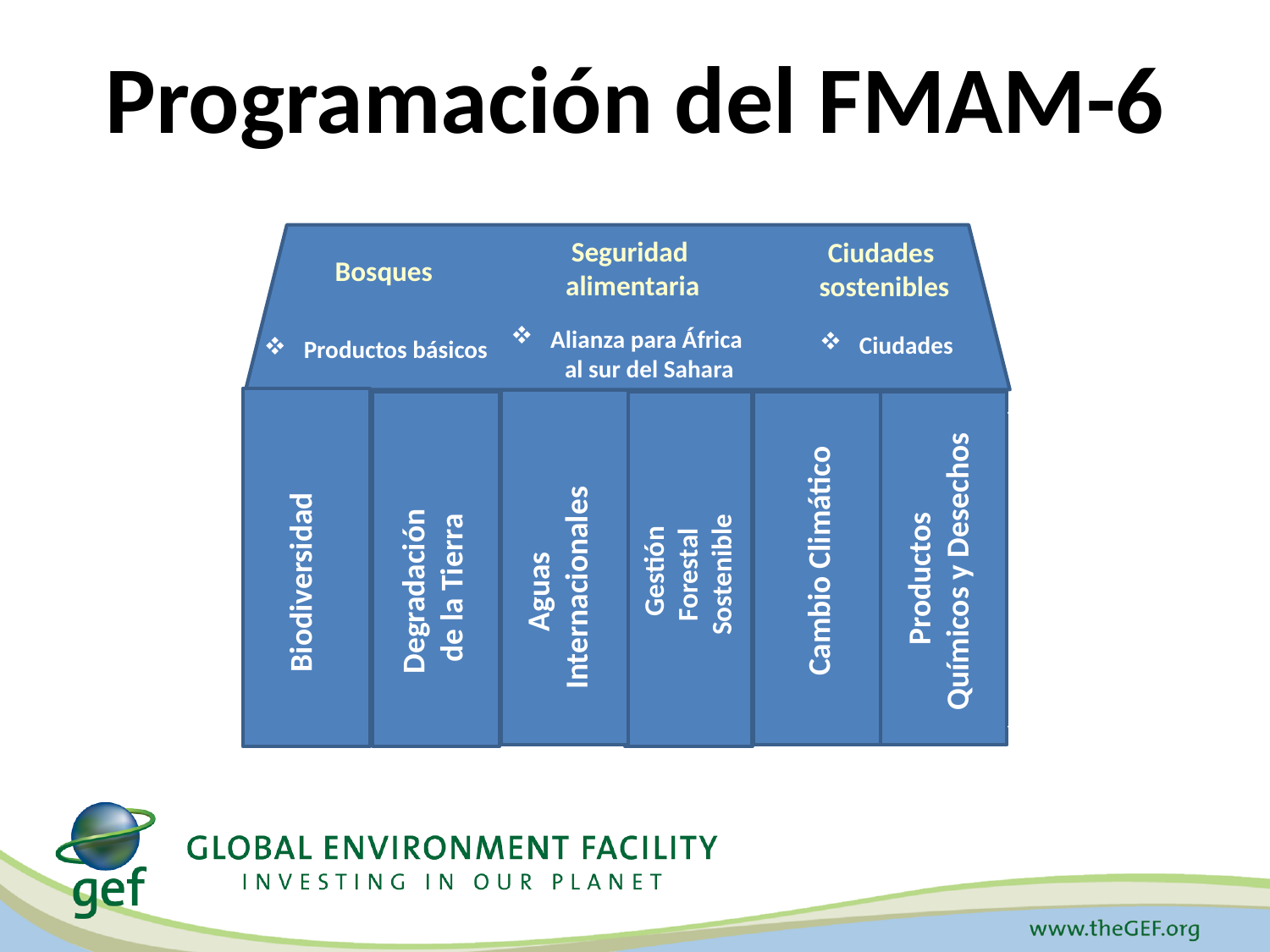

Programación del FMAM-6

Seguridad
alimentaria
Ciudades
sostenibles
Bosques
Alianza para África
al sur del Sahara
Ciudades
Productos básicos

Productos
Químicos y Desechos
Cambio Climático
Aguas
Internacionales
Biodiversidad
Degradación
de la Tierra
Gestión
Forestal
Sostenible